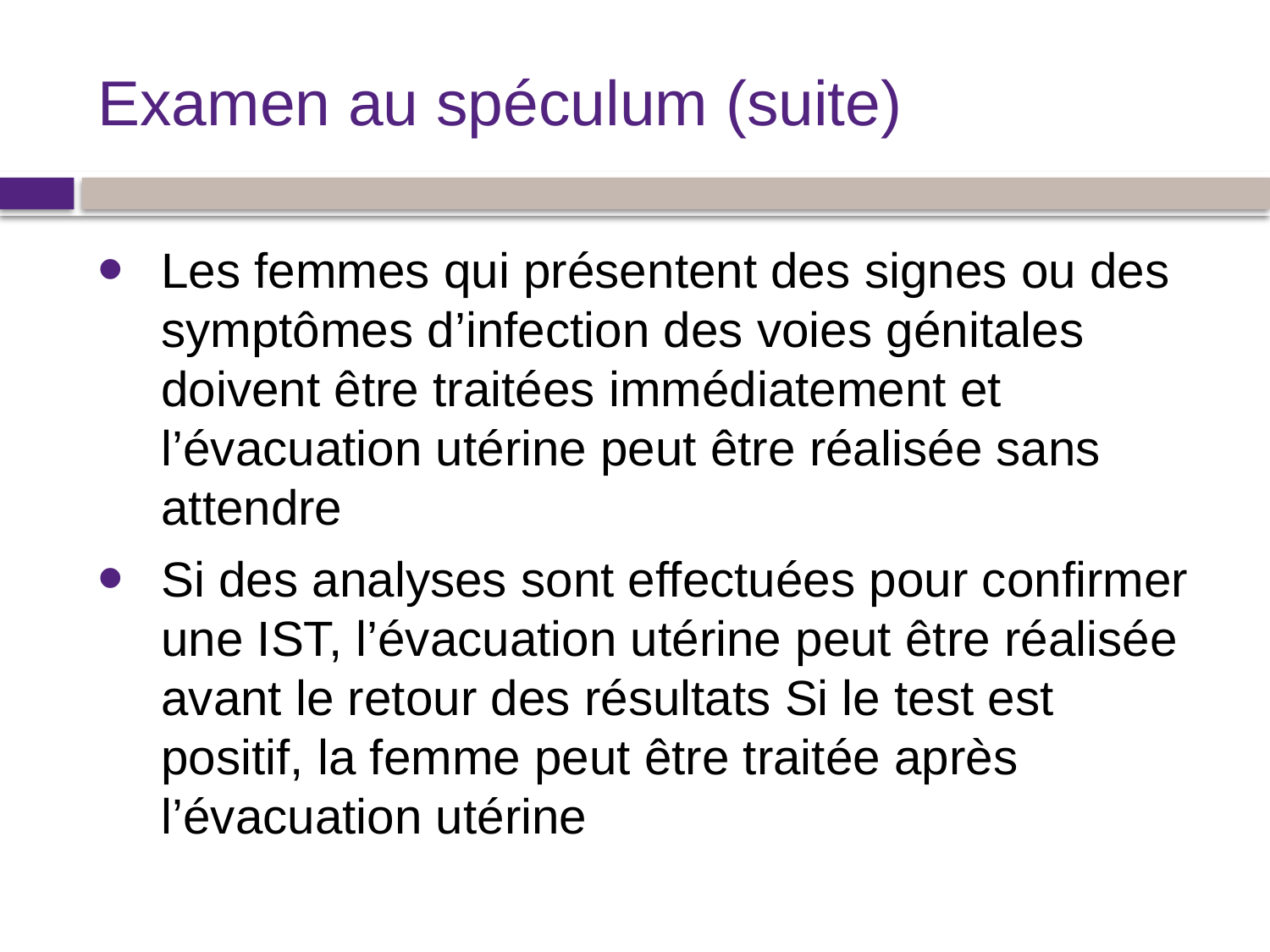

# Examen au spéculum (suite)
Les femmes qui présentent des signes ou des symptômes d’infection des voies génitales doivent être traitées immédiatement et l’évacuation utérine peut être réalisée sans attendre
Si des analyses sont effectuées pour confirmer une IST, l’évacuation utérine peut être réalisée avant le retour des résultats Si le test est positif, la femme peut être traitée après l’évacuation utérine